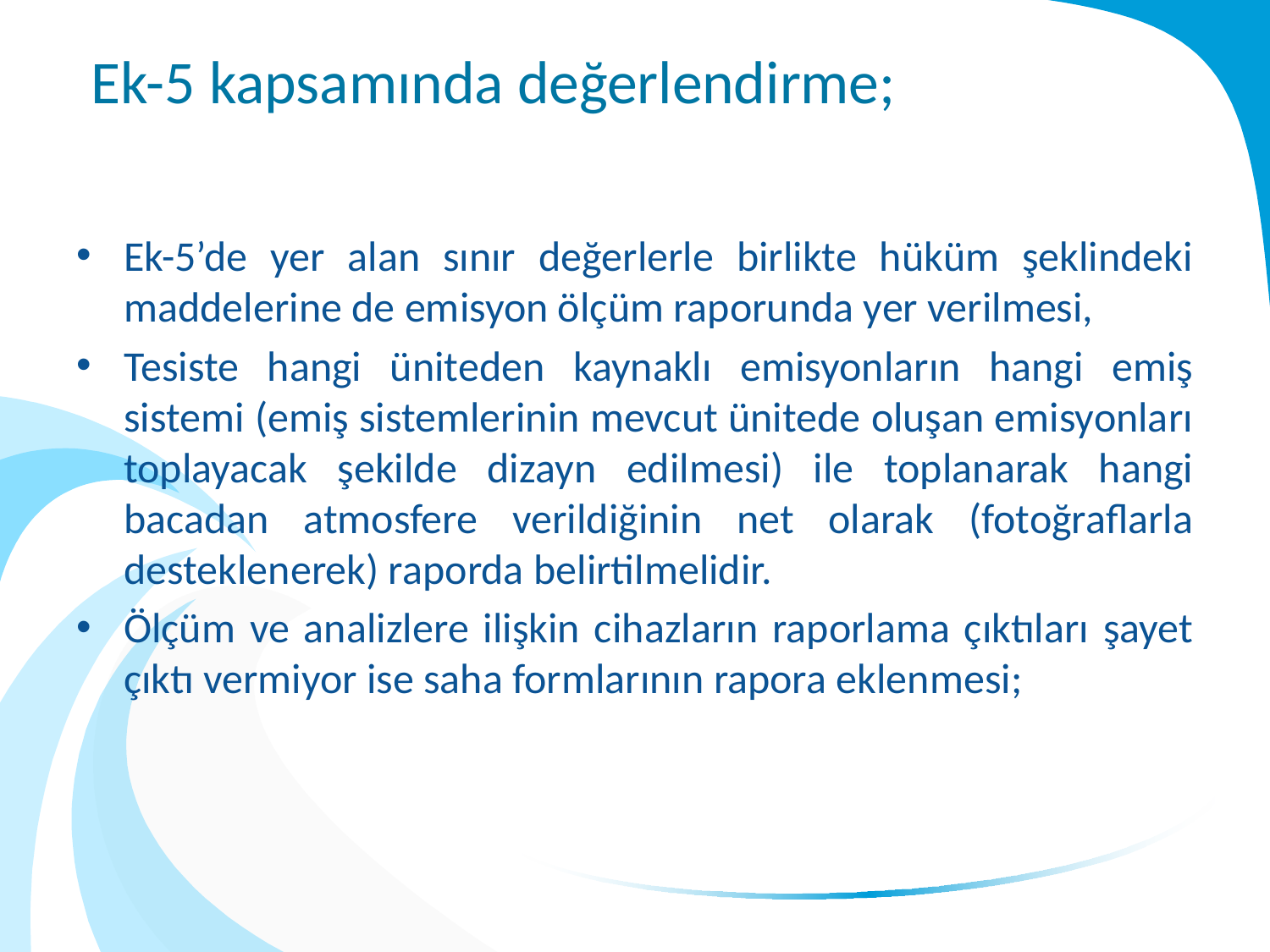

# Ek-5 kapsamında değerlendirme;
Ek-5’de yer alan sınır değerlerle birlikte hüküm şeklindeki maddelerine de emisyon ölçüm raporunda yer verilmesi,
Tesiste hangi üniteden kaynaklı emisyonların hangi emiş sistemi (emiş sistemlerinin mevcut ünitede oluşan emisyonları toplayacak şekilde dizayn edilmesi) ile toplanarak hangi bacadan atmosfere verildiğinin net olarak (fotoğraflarla desteklenerek) raporda belirtilmelidir.
Ölçüm ve analizlere ilişkin cihazların raporlama çıktıları şayet çıktı vermiyor ise saha formlarının rapora eklenmesi;